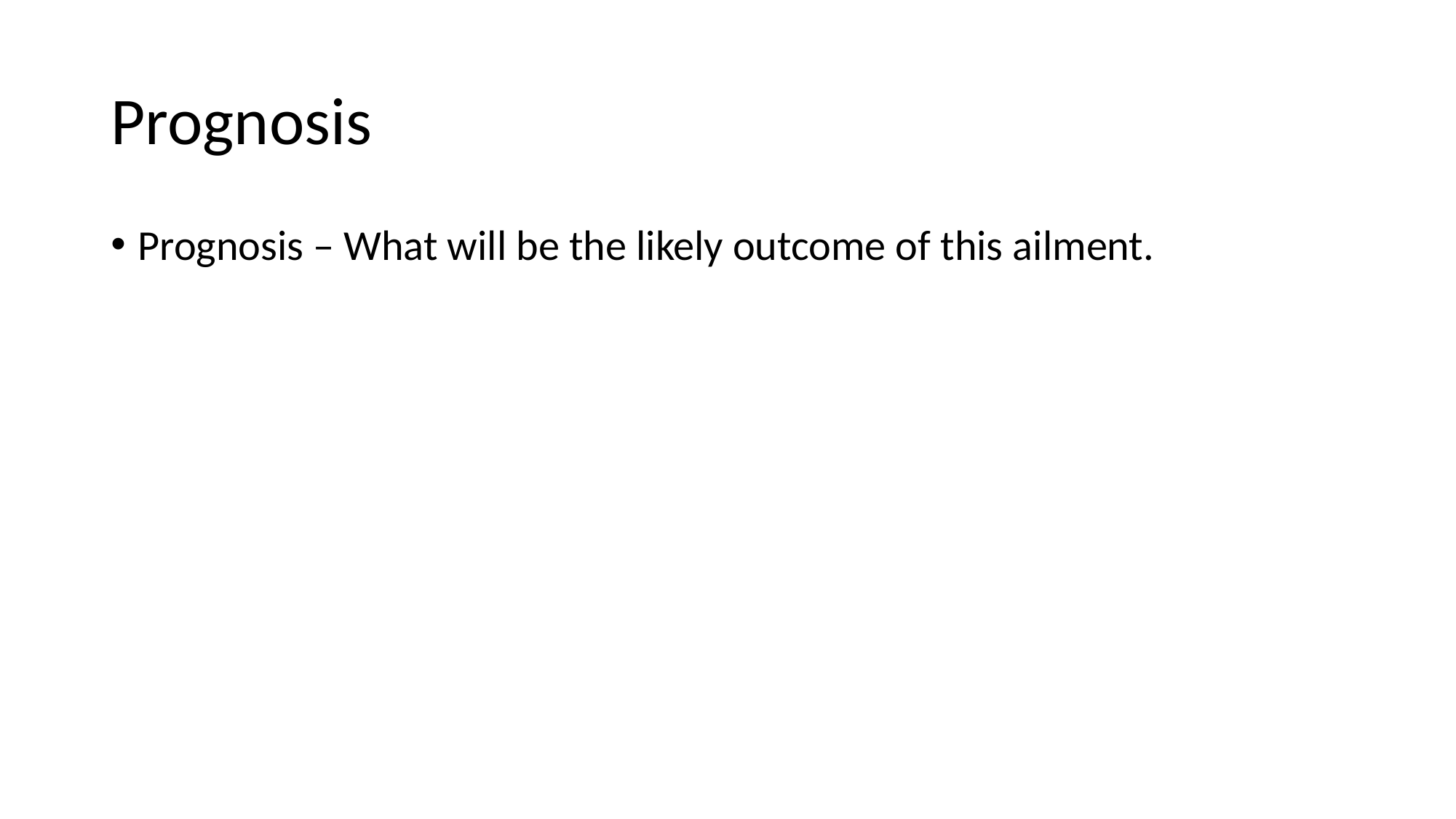

# Prognosis
Prognosis – What will be the likely outcome of this ailment.